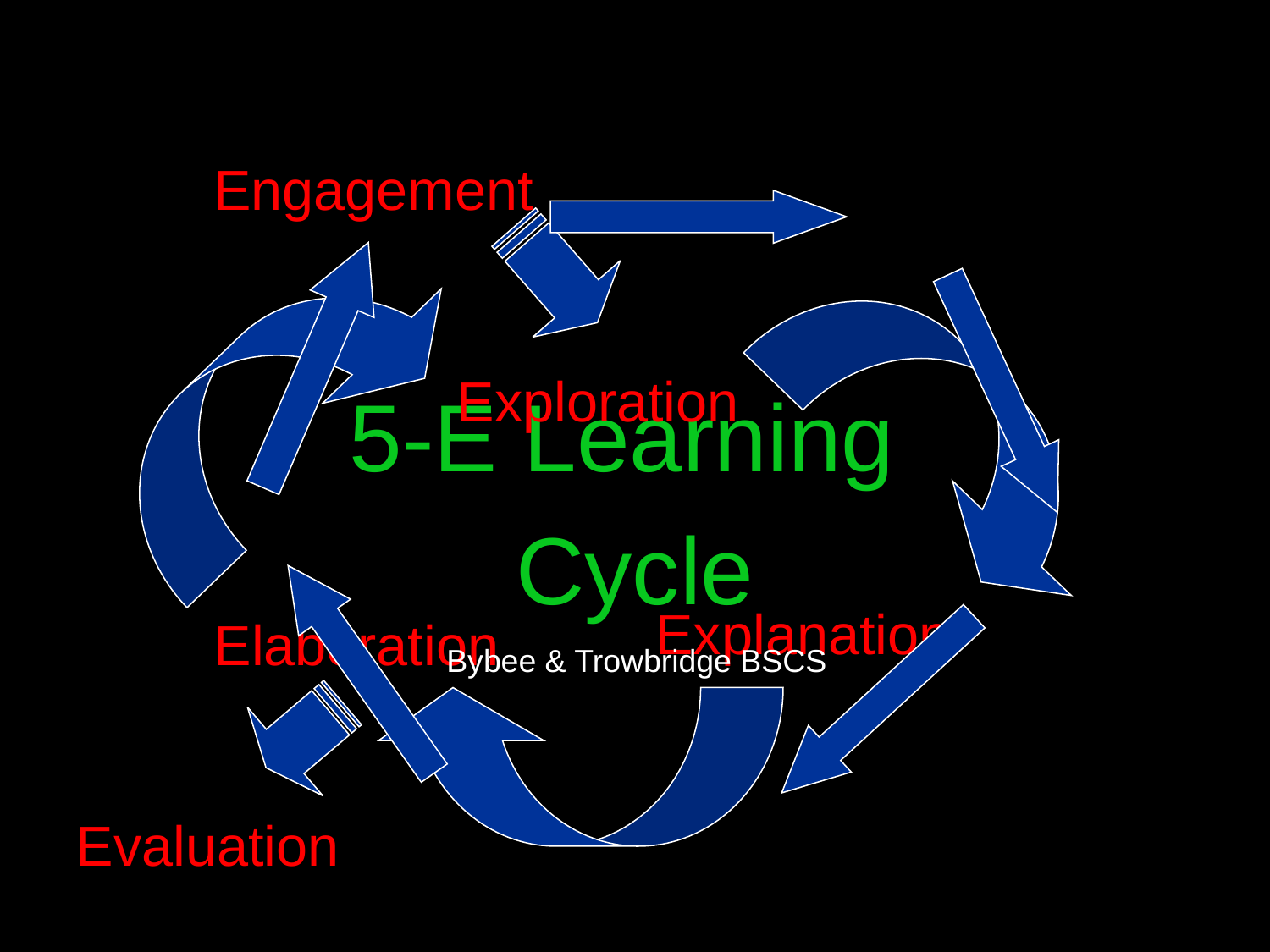

Engagement

Exploration

5-E Learning
Cycle

Explanation
Elaboration
Bybee & Trowbridge BSCS

Evaluation